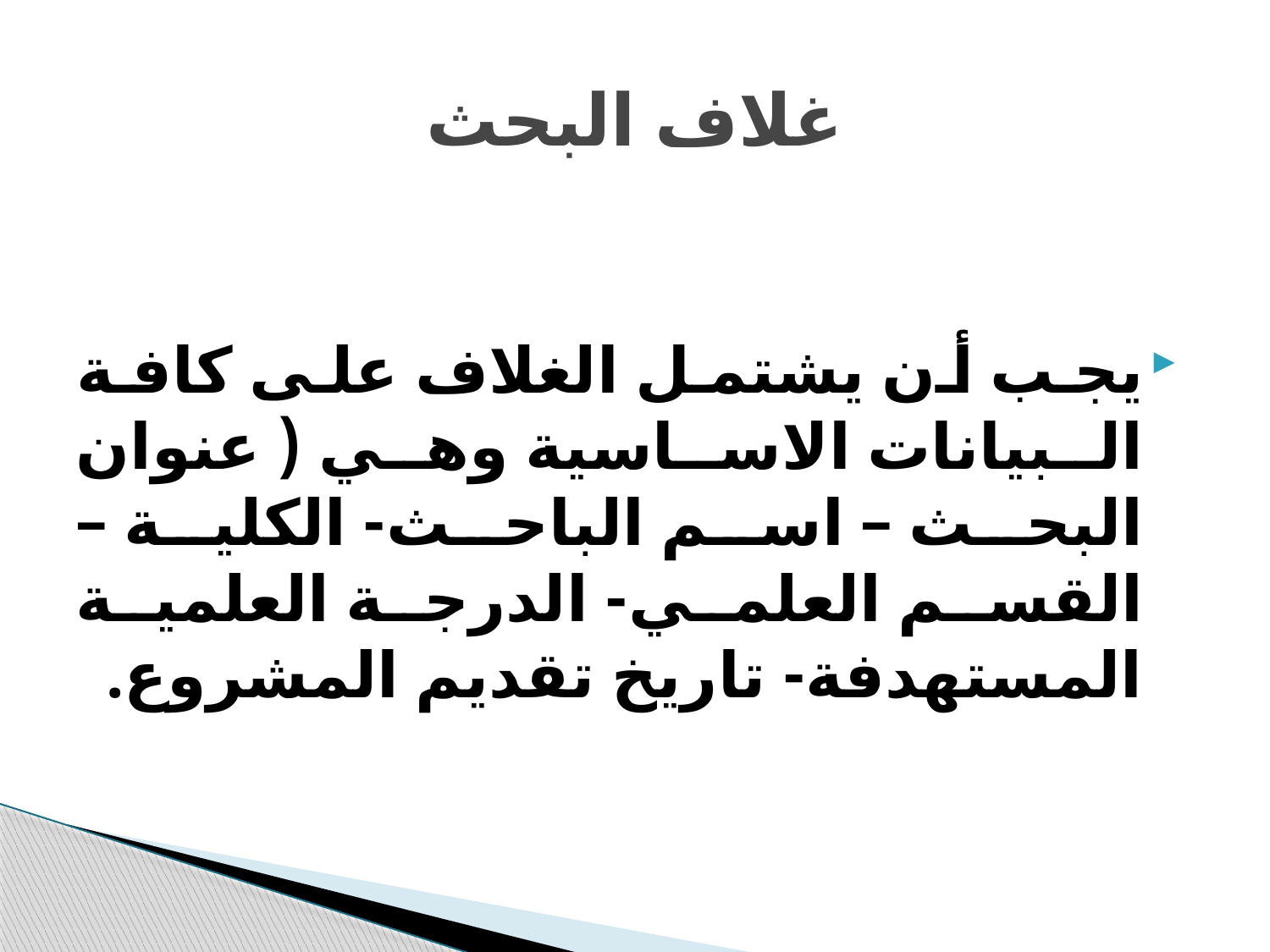

# غلاف البحث
يجب أن يشتمل الغلاف على كافة البيانات الاساسية وهي ( عنوان البحث – اسم الباحث- الكلية – القسم العلمي- الدرجة العلمية المستهدفة- تاريخ تقديم المشروع.